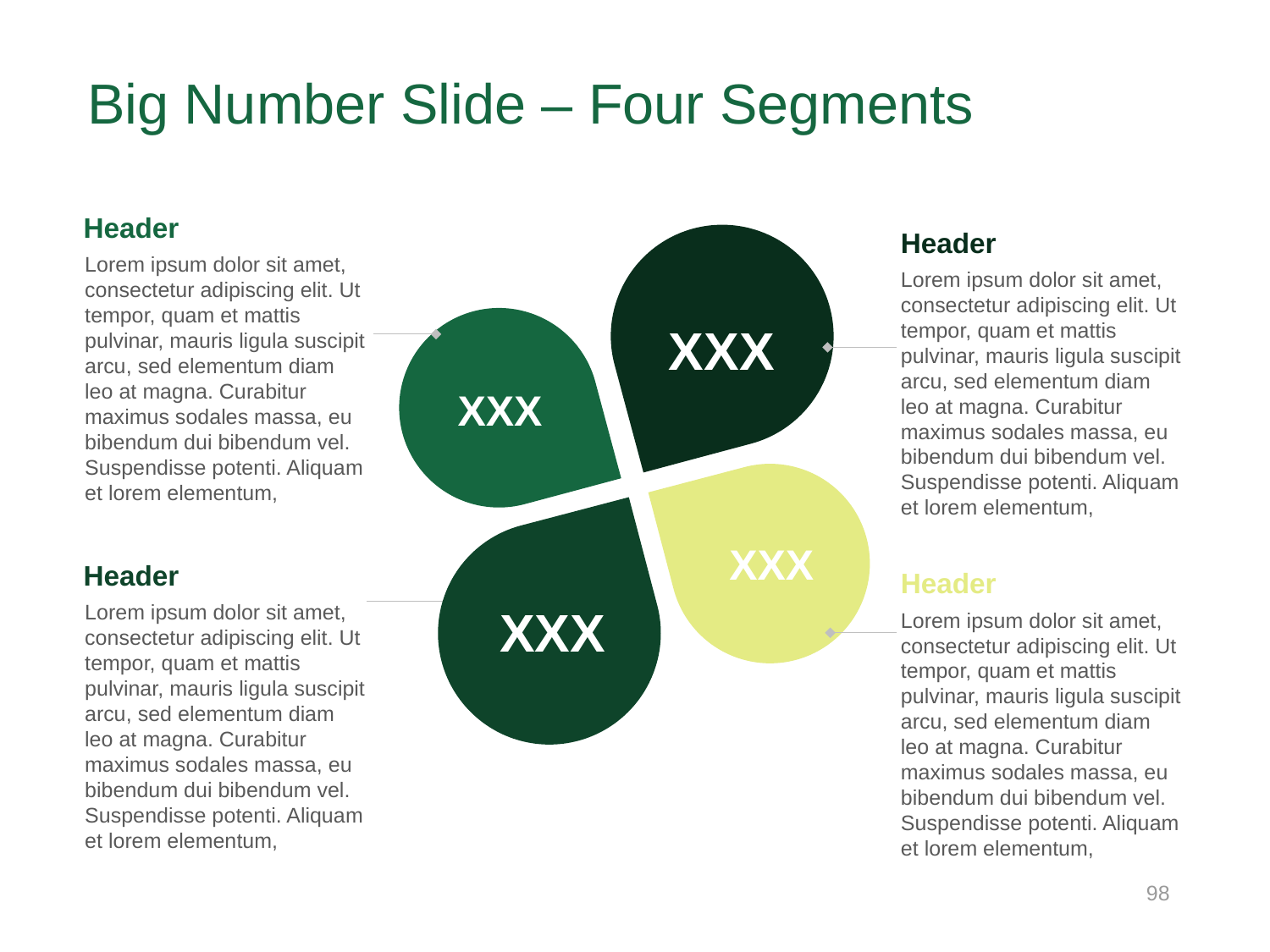

# Big Number Slide – Four Segments
Header
Header

Lorem ipsum dolor sit amet, consectetur adipiscing elit. Ut tempor, quam et mattis pulvinar, mauris ligula suscipit arcu, sed elementum diam leo at magna. Curabitur maximus sodales massa, eu bibendum dui bibendum vel. Suspendisse potenti. Aliquam et lorem elementum,
Lorem ipsum dolor sit amet, consectetur adipiscing elit. Ut tempor, quam et mattis pulvinar, mauris ligula suscipit arcu, sed elementum diam leo at magna. Curabitur maximus sodales massa, eu bibendum dui bibendum vel. Suspendisse potenti. Aliquam et lorem elementum,
XXX

XXX
XXX

XXX
Header
Header
XXX
Lorem ipsum dolor sit amet, consectetur adipiscing elit. Ut tempor, quam et mattis pulvinar, mauris ligula suscipit arcu, sed elementum diam leo at magna. Curabitur maximus sodales massa, eu bibendum dui bibendum vel. Suspendisse potenti. Aliquam et lorem elementum,
Lorem ipsum dolor sit amet, consectetur adipiscing elit. Ut tempor, quam et mattis pulvinar, mauris ligula suscipit arcu, sed elementum diam leo at magna. Curabitur maximus sodales massa, eu bibendum dui bibendum vel. Suspendisse potenti. Aliquam et lorem elementum,
98